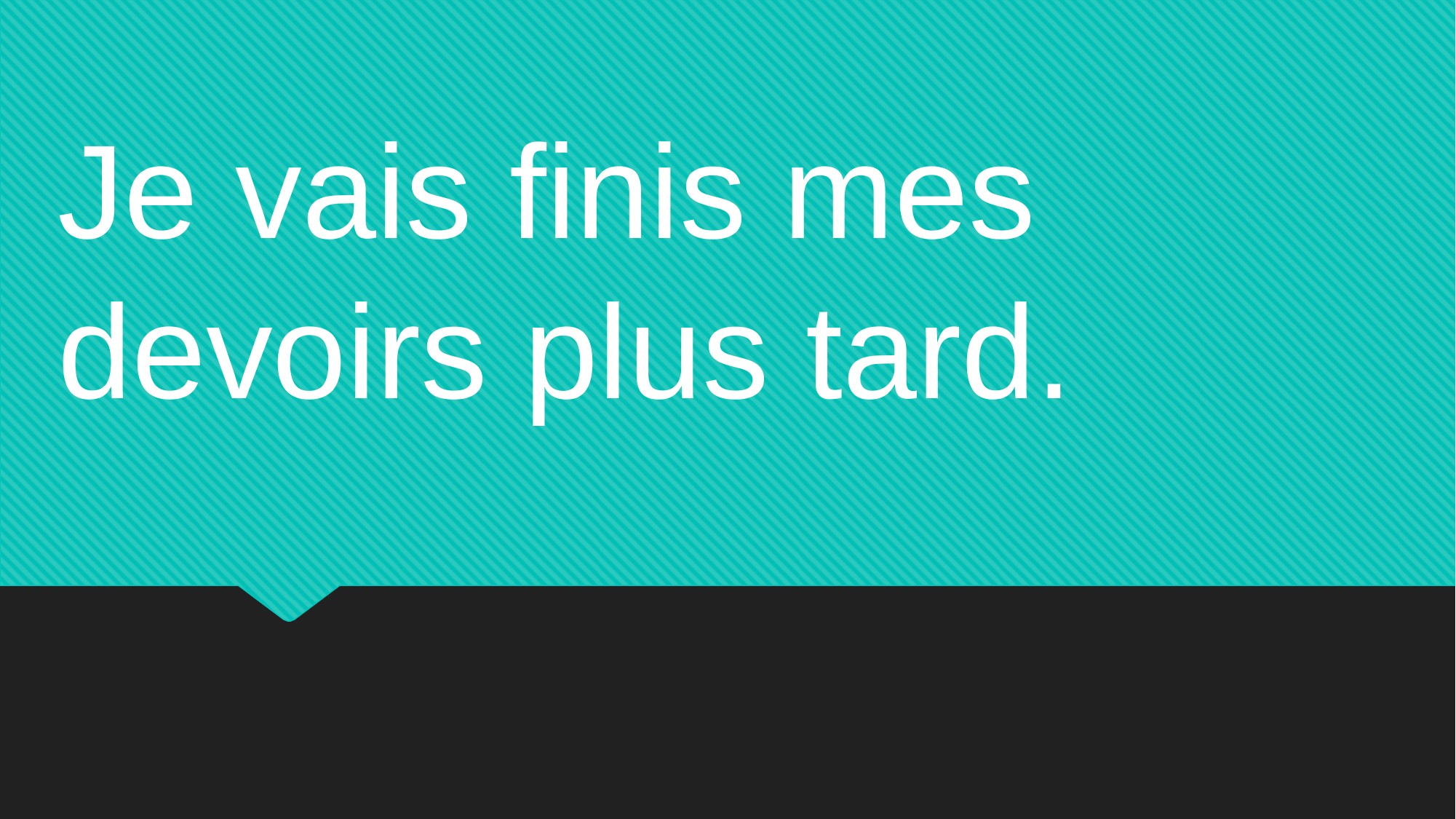

Je vais finis mes devoirs plus tard.